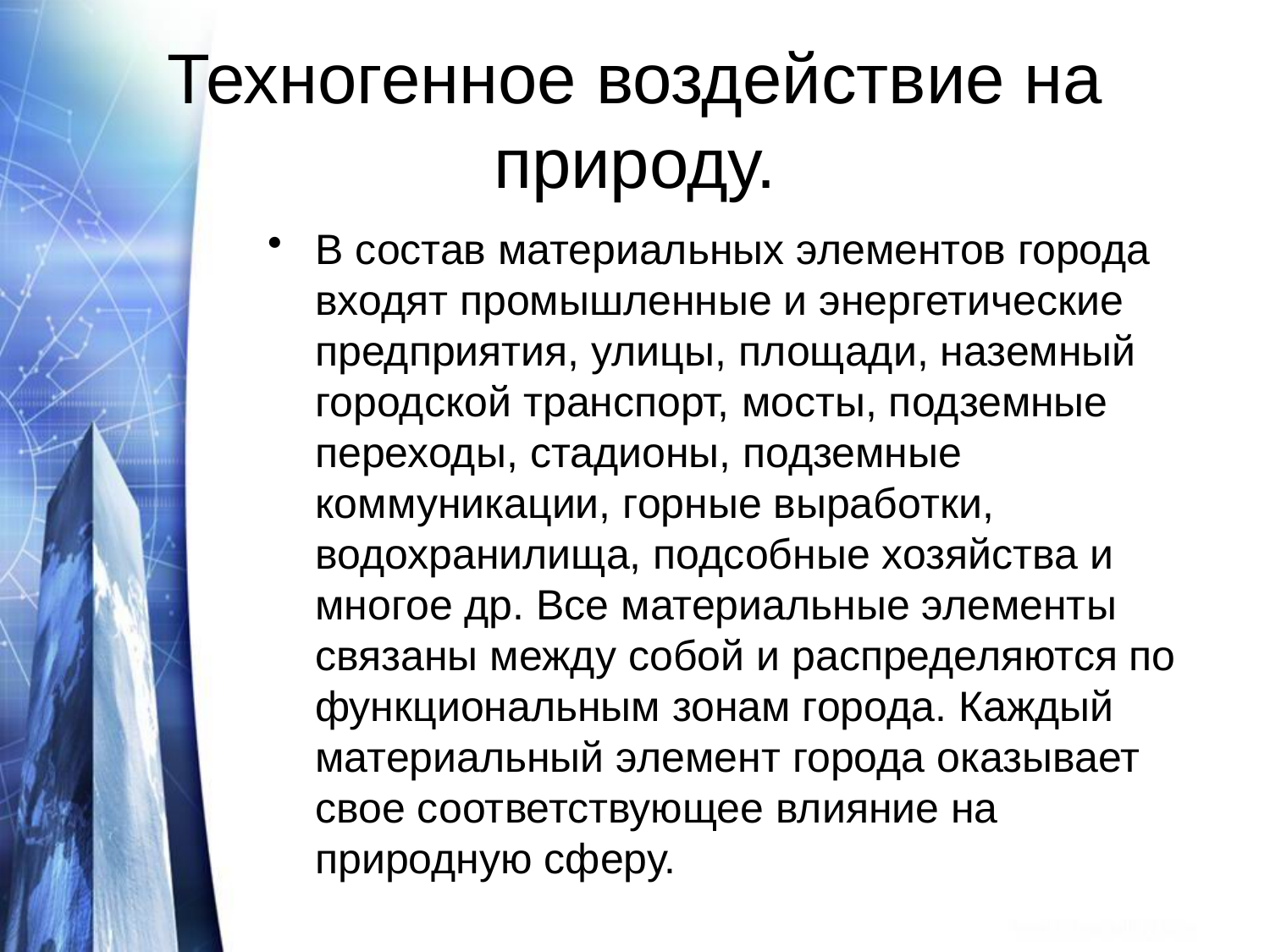

# Техногенное воздействие на природу.
В состав материальных элементов города входят промышленные и энергетические предприятия, улицы, площади, наземный городской транспорт, мосты, подземные переходы, стадионы, подземные коммуникации, горные выработки, водохранилища, подсобные хозяйства и многое др. Все материальные элементы связаны между собой и распределяются по функциональным зонам города. Каждый материальный элемент города оказывает свое соответствующее влияние на природную сферу.